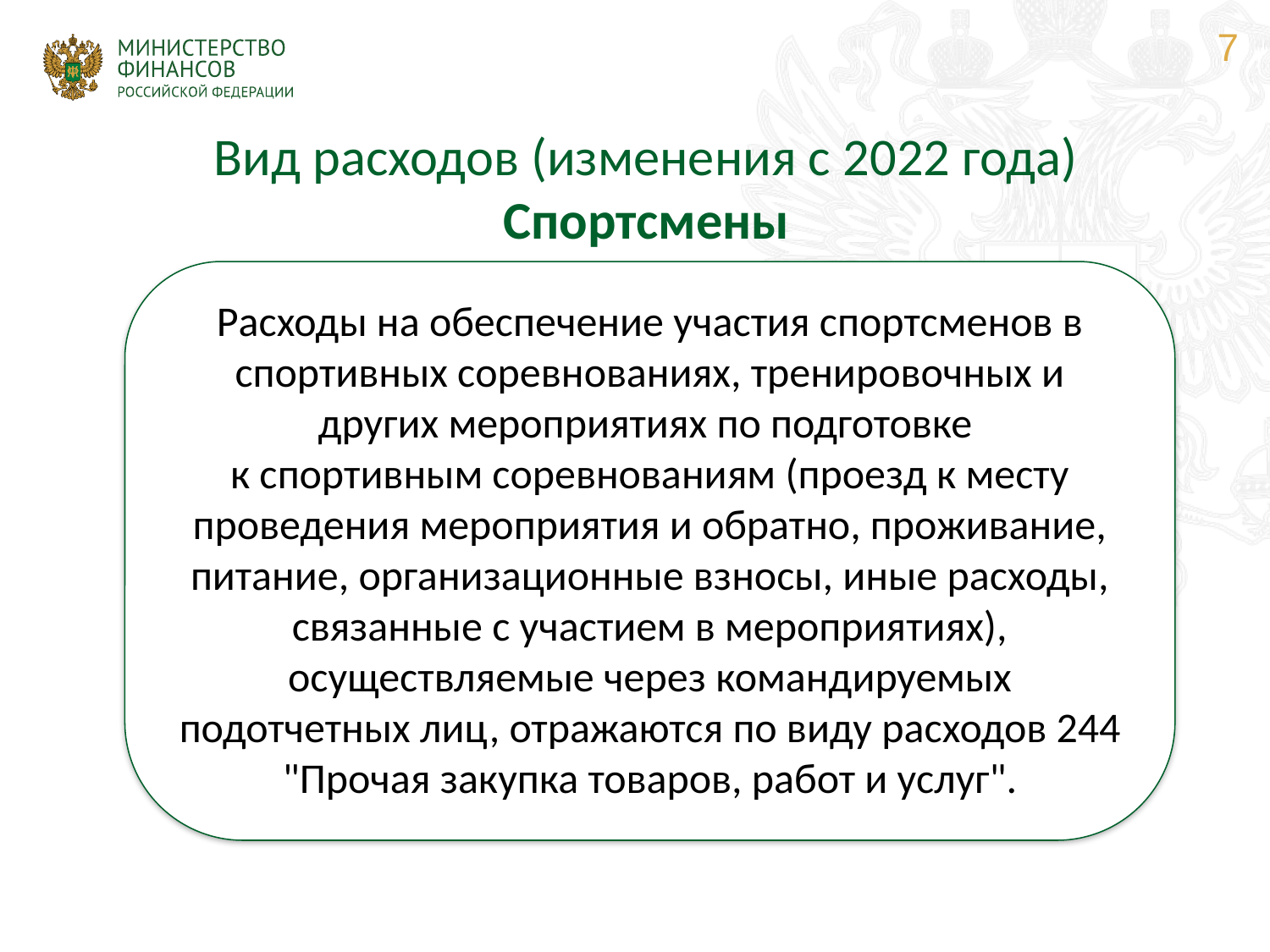

7
# Вид расходов (изменения с 2022 года) Спортсмены
Расходы на обеспечение участия спортсменов в спортивных соревнованиях, тренировочных и других мероприятиях по подготовке
к спортивным соревнованиям (проезд к месту проведения мероприятия и обратно, проживание, питание, организационные взносы, иные расходы, связанные с участием в мероприятиях), осуществляемые через командируемых подотчетных лиц, отражаются по виду расходов 244 "Прочая закупка товаров, работ и услуг".